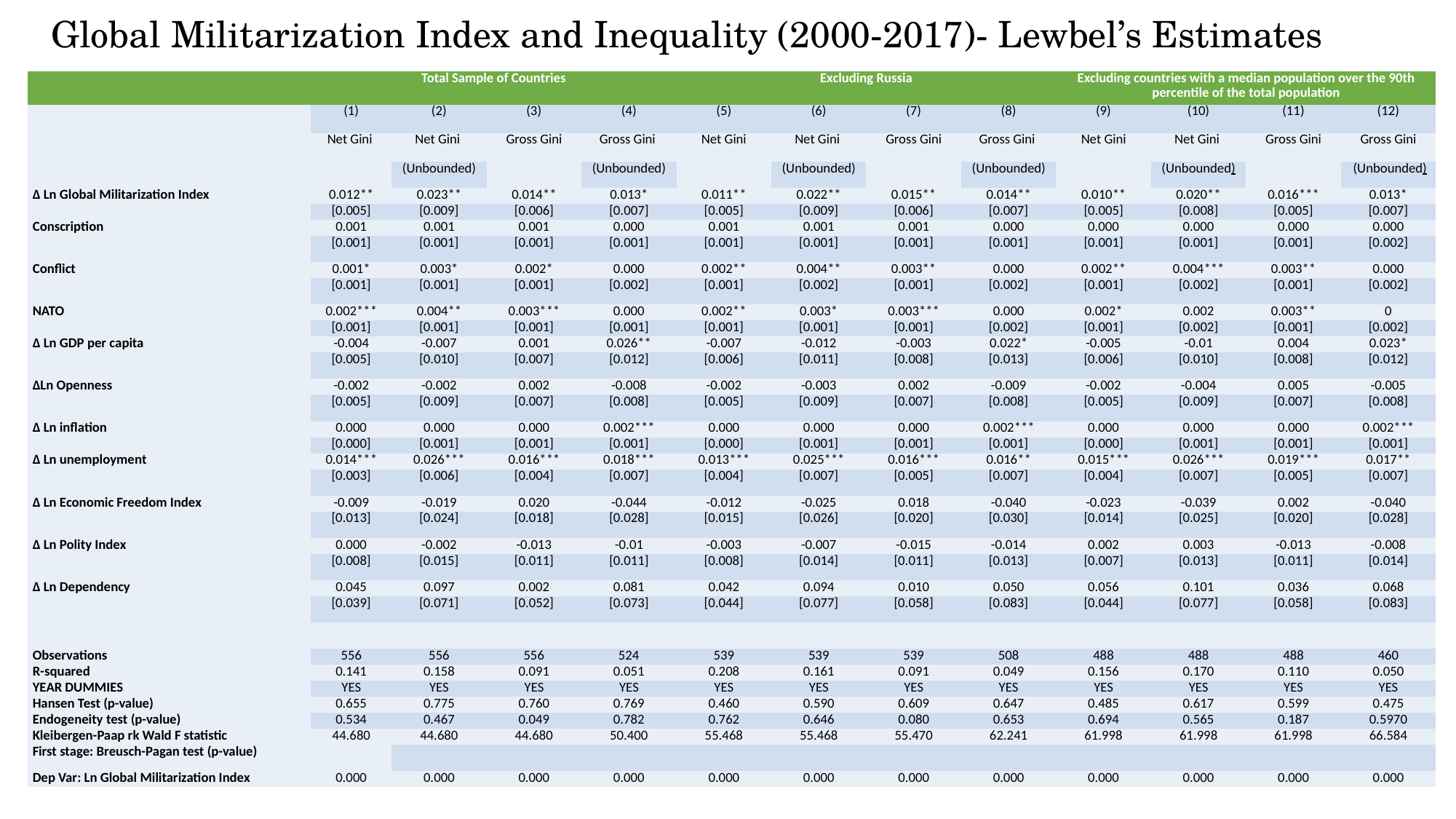

# Global Militarization Index and Inequality (2000-2017)- Lewbel’s Estimates
|  | Total Sample of Countries |  |  |  | Excluding Russia |  |  |  | Excluding countries with a median population over the 90th percentile of the total population |  |  |  |
| --- | --- | --- | --- | --- | --- | --- | --- | --- | --- | --- | --- | --- |
|  | (1) | (2) | (3) | (4) | (5) | (6) | (7) | (8) | (9) | (10) | (11) | (12) |
|  | Net Gini | Net Gini | Gross Gini | Gross Gini | Net Gini | Net Gini | Gross Gini | Gross Gini | Net Gini | Net Gini | Gross Gini | Gross Gini |
|  |  | (Unbounded) |  | (Unbounded) |  | (Unbounded) |  | (Unbounded) |  | (Unbounded) |  | (Unbounded) |
| ∆ Ln Global Militarization Index | 0.012\*\* | 0.023\*\* | 0.014\*\* | 0.013\* | 0.011\*\* | 0.022\*\* | 0.015\*\* | 0.014\*\* | 0.010\*\* | 0.020\*\* | 0.016\*\*\* | 0.013\* |
|  | [0.005] | [0.009] | [0.006] | [0.007] | [0.005] | [0.009] | [0.006] | [0.007] | [0.005] | [0.008] | [0.005] | [0.007] |
| Conscription | 0.001 | 0.001 | 0.001 | 0.000 | 0.001 | 0.001 | 0.001 | 0.000 | 0.000 | 0.000 | 0.000 | 0.000 |
|  | [0.001] | [0.001] | [0.001] | [0.001] | [0.001] | [0.001] | [0.001] | [0.001] | [0.001] | [0.001] | [0.001] | [0.002] |
| Conflict | 0.001\* | 0.003\* | 0.002\* | 0.000 | 0.002\*\* | 0.004\*\* | 0.003\*\* | 0.000 | 0.002\*\* | 0.004\*\*\* | 0.003\*\* | 0.000 |
|  | [0.001] | [0.001] | [0.001] | [0.002] | [0.001] | [0.002] | [0.001] | [0.002] | [0.001] | [0.002] | [0.001] | [0.002] |
| NATO | 0.002\*\*\* | 0.004\*\* | 0.003\*\*\* | 0.000 | 0.002\*\* | 0.003\* | 0.003\*\*\* | 0.000 | 0.002\* | 0.002 | 0.003\*\* | 0 |
|  | [0.001] | [0.001] | [0.001] | [0.001] | [0.001] | [0.001] | [0.001] | [0.002] | [0.001] | [0.002] | [0.001] | [0.002] |
| ∆ Ln GDP per capita | -0.004 | -0.007 | 0.001 | 0.026\*\* | -0.007 | -0.012 | -0.003 | 0.022\* | -0.005 | -0.01 | 0.004 | 0.023\* |
|  | [0.005] | [0.010] | [0.007] | [0.012] | [0.006] | [0.011] | [0.008] | [0.013] | [0.006] | [0.010] | [0.008] | [0.012] |
| ∆Ln Openness | -0.002 | -0.002 | 0.002 | -0.008 | -0.002 | -0.003 | 0.002 | -0.009 | -0.002 | -0.004 | 0.005 | -0.005 |
|  | [0.005] | [0.009] | [0.007] | [0.008] | [0.005] | [0.009] | [0.007] | [0.008] | [0.005] | [0.009] | [0.007] | [0.008] |
| ∆ Ln inflation | 0.000 | 0.000 | 0.000 | 0.002\*\*\* | 0.000 | 0.000 | 0.000 | 0.002\*\*\* | 0.000 | 0.000 | 0.000 | 0.002\*\*\* |
|  | [0.000] | [0.001] | [0.001] | [0.001] | [0.000] | [0.001] | [0.001] | [0.001] | [0.000] | [0.001] | [0.001] | [0.001] |
| ∆ Ln unemployment | 0.014\*\*\* | 0.026\*\*\* | 0.016\*\*\* | 0.018\*\*\* | 0.013\*\*\* | 0.025\*\*\* | 0.016\*\*\* | 0.016\*\* | 0.015\*\*\* | 0.026\*\*\* | 0.019\*\*\* | 0.017\*\* |
|  | [0.003] | [0.006] | [0.004] | [0.007] | [0.004] | [0.007] | [0.005] | [0.007] | [0.004] | [0.007] | [0.005] | [0.007] |
| ∆ Ln Economic Freedom Index | -0.009 | -0.019 | 0.020 | -0.044 | -0.012 | -0.025 | 0.018 | -0.040 | -0.023 | -0.039 | 0.002 | -0.040 |
|  | [0.013] | [0.024] | [0.018] | [0.028] | [0.015] | [0.026] | [0.020] | [0.030] | [0.014] | [0.025] | [0.020] | [0.028] |
| ∆ Ln Polity Index | 0.000 | -0.002 | -0.013 | -0.01 | -0.003 | -0.007 | -0.015 | -0.014 | 0.002 | 0.003 | -0.013 | -0.008 |
|  | [0.008] | [0.015] | [0.011] | [0.011] | [0.008] | [0.014] | [0.011] | [0.013] | [0.007] | [0.013] | [0.011] | [0.014] |
| ∆ Ln Dependency | 0.045 | 0.097 | 0.002 | 0.081 | 0.042 | 0.094 | 0.010 | 0.050 | 0.056 | 0.101 | 0.036 | 0.068 |
|  | [0.039] | [0.071] | [0.052] | [0.073] | [0.044] | [0.077] | [0.058] | [0.083] | [0.044] | [0.077] | [0.058] | [0.083] |
|  |  |  |  |  |  |  |  |  |  |  |  |  |
| Observations | 556 | 556 | 556 | 524 | 539 | 539 | 539 | 508 | 488 | 488 | 488 | 460 |
| R-squared | 0.141 | 0.158 | 0.091 | 0.051 | 0.208 | 0.161 | 0.091 | 0.049 | 0.156 | 0.170 | 0.110 | 0.050 |
| YEAR DUMMIES | YES | YES | YES | YES | YES | YES | YES | YES | YES | YES | YES | YES |
| Hansen Test (p-value) | 0.655 | 0.775 | 0.760 | 0.769 | 0.460 | 0.590 | 0.609 | 0.647 | 0.485 | 0.617 | 0.599 | 0.475 |
| Endogeneity test (p-value) | 0.534 | 0.467 | 0.049 | 0.782 | 0.762 | 0.646 | 0.080 | 0.653 | 0.694 | 0.565 | 0.187 | 0.5970 |
| Kleibergen-Paap rk Wald F statistic | 44.680 | 44.680 | 44.680 | 50.400 | 55.468 | 55.468 | 55.470 | 62.241 | 61.998 | 61.998 | 61.998 | 66.584 |
| First stage: Breusch-Pagan test (p-value) |  |  |  |  |  |  |  |  |  |  |  |  |
| Dep Var: Ln Global Militarization Index | 0.000 | 0.000 | 0.000 | 0.000 | 0.000 | 0.000 | 0.000 | 0.000 | 0.000 | 0.000 | 0.000 | 0.000 |